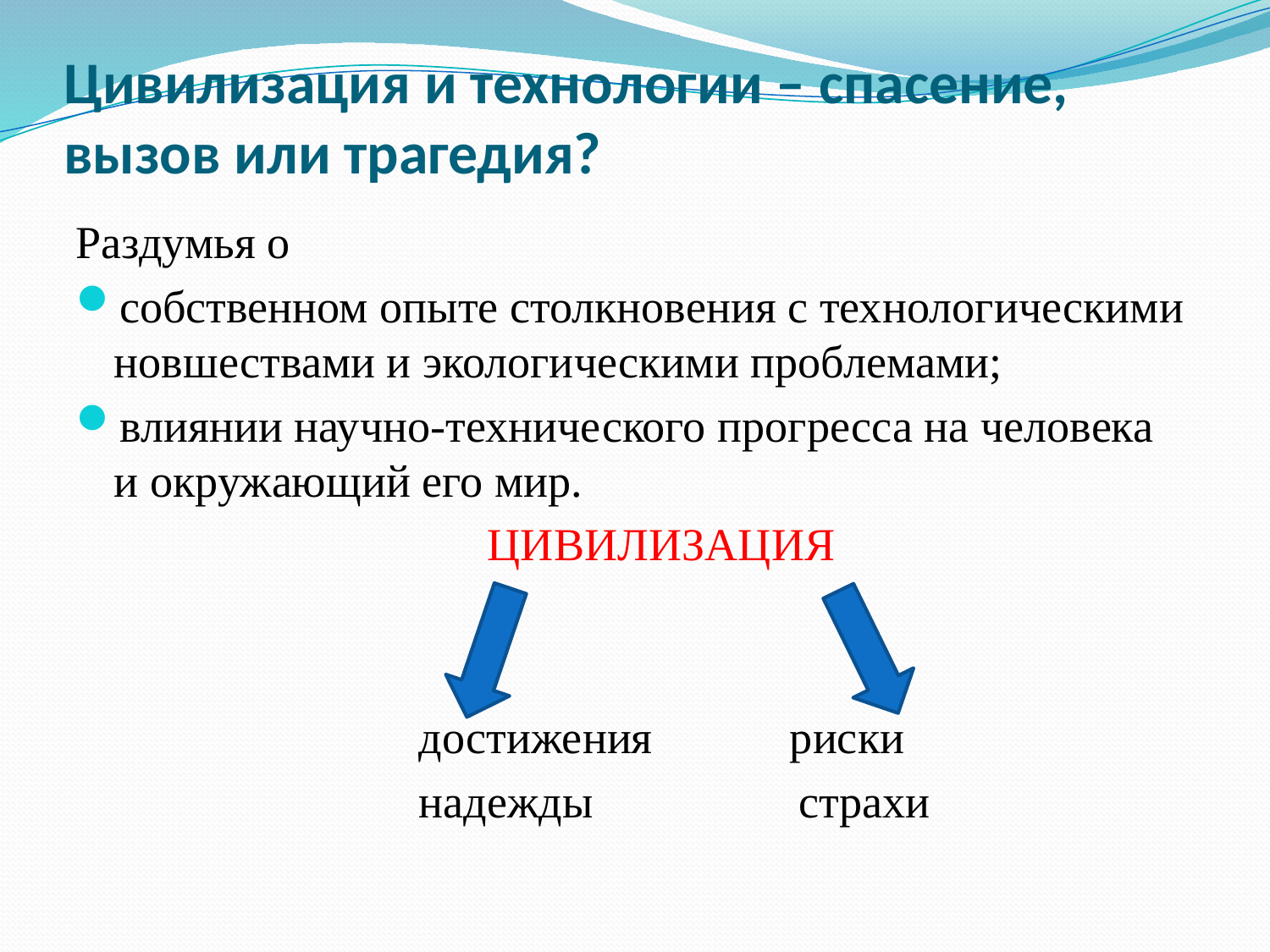

# Цивилизация и технологии – спасение, вызов или трагедия?
Раздумья о
собственном опыте столкновения с технологическими новшествами и экологическими проблемами;
влиянии научно-технического прогресса на человека и окружающий его мир.
                                    ЦИВИЛИЗАЦИЯ

                              достижения            риски
                              надежды                  страхи